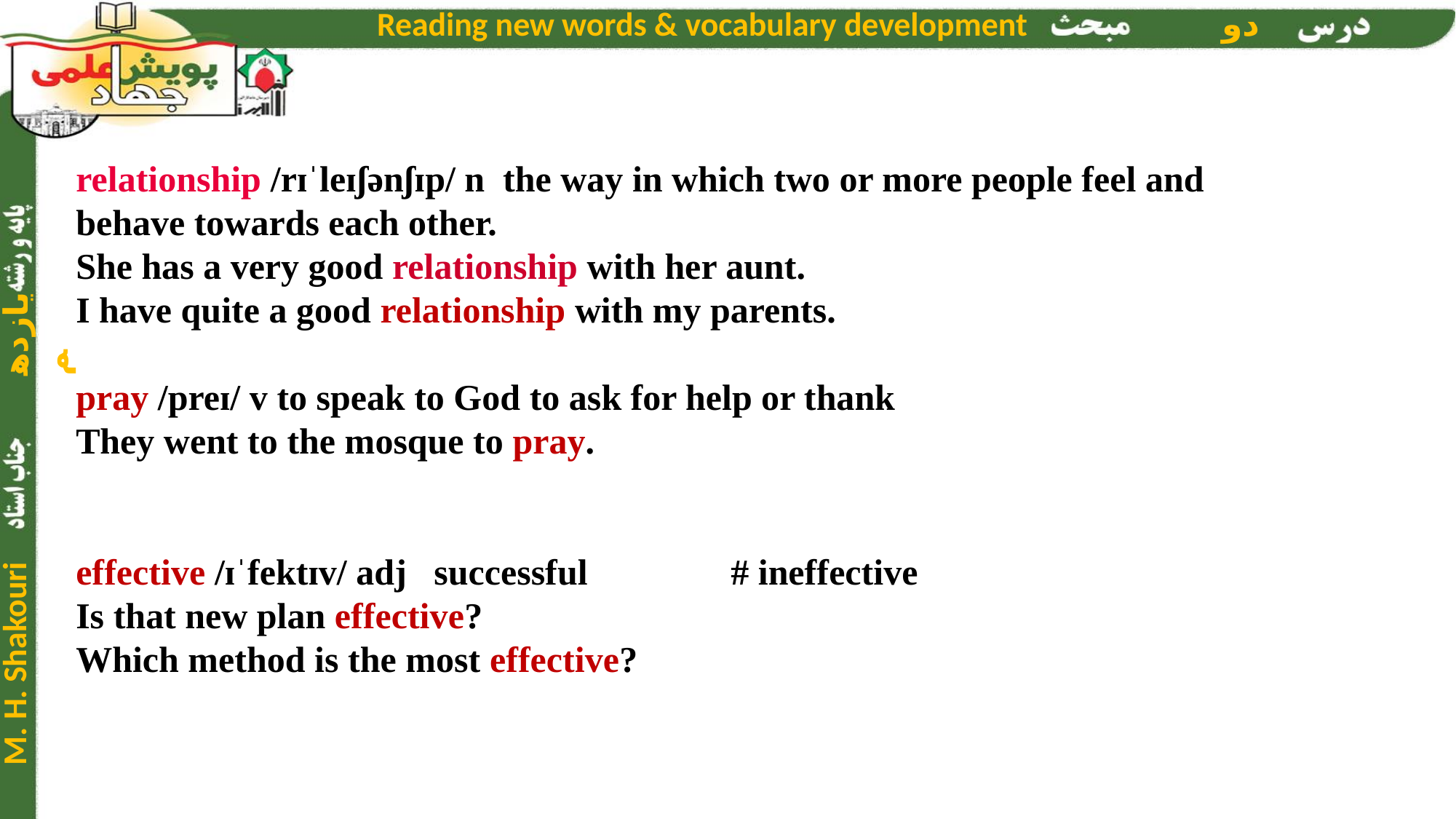

relationship /rɪˈleɪʃənʃɪp/ n  the way in which two or more people feel and behave towards each other.
She has a very good relationship with her aunt.
I have quite a good relationship with my parents.

pray /preɪ/ v to speak to God to ask for help or thank
They went to the mosque to pray.

effective /ɪˈfektɪv/ adj   successful		# ineffective
Is that new plan effective?
Which method is the most effective?